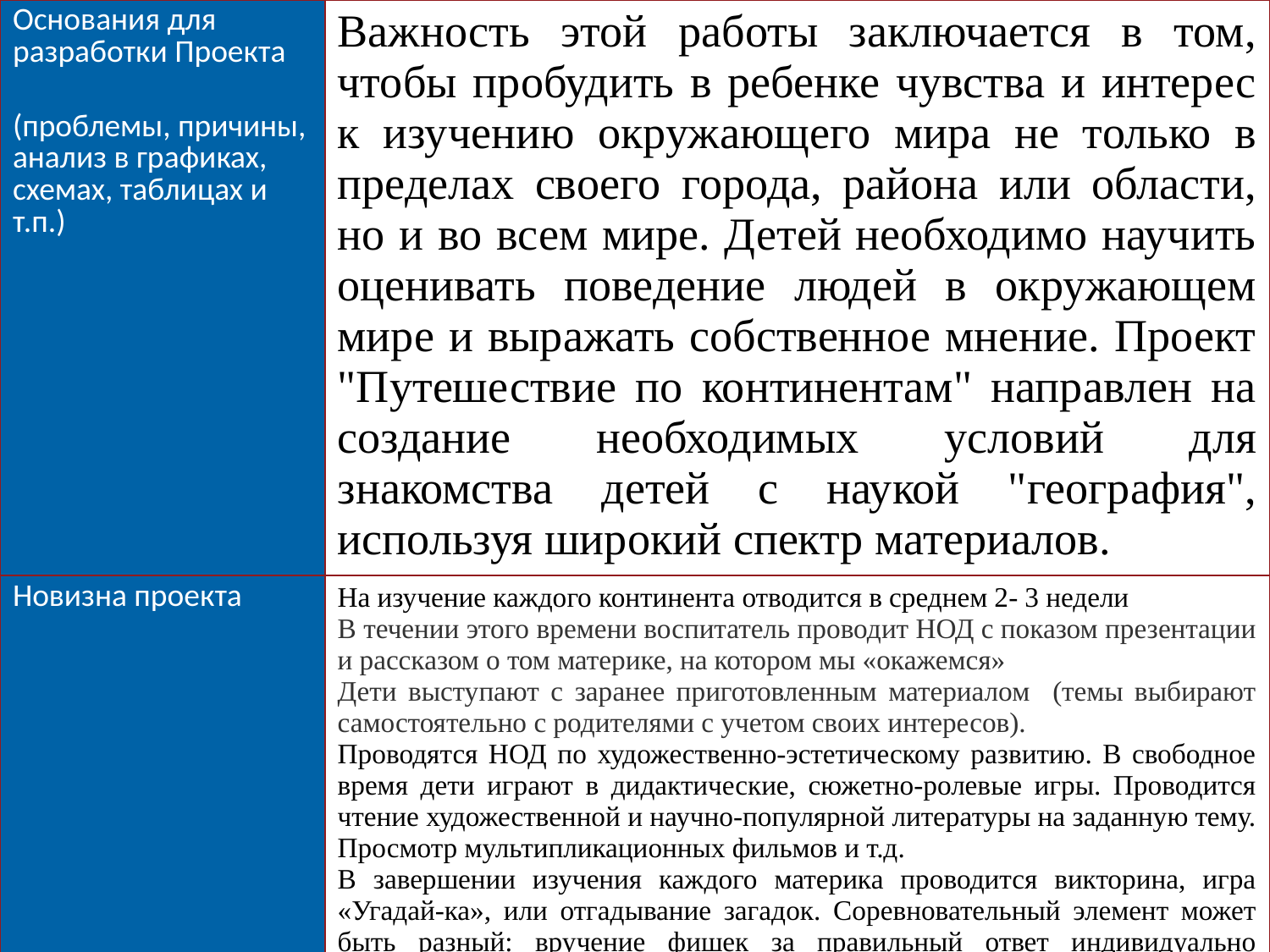

| Основания для разработки Проекта (проблемы, причины, анализ в графиках, схемах, таблицах и т.п.) | Важность этой работы заключается в том, чтобы пробудить в ребенке чувства и интерес к изучению окружающего мира не только в пределах своего города, района или области, но и во всем мире. Детей необходимо научить оценивать поведение людей в окружающем мире и выражать собственное мнение. Проект "Путешествие по континентам" направлен на создание необходимых условий для знакомства детей с наукой "география", используя широкий спектр материалов. |
| --- | --- |
| Новизна проекта | На изучение каждого континента отводится в среднем 2- 3 недели В течении этого времени воспитатель проводит НОД с показом презентации и рассказом о том материке, на котором мы «окажемся» Дети выступают с заранее приготовленным материалом (темы выбирают самостоятельно с родителями с учетом своих интересов). Проводятся НОД по художественно-эстетическому развитию. В свободное время дети играют в дидактические, сюжетно-ролевые игры. Проводится чтение художественной и научно-популярной литературы на заданную тему. Просмотр мультипликационных фильмов и т.д. В завершении изучения каждого материка проводится викторина, игра «Угадай-ка», или отгадывание загадок. Соревновательный элемент может быть разный: вручение фишек за правильный ответ индивидуально каждому ребенку. По итогам детям вручаются на память медали. |
3